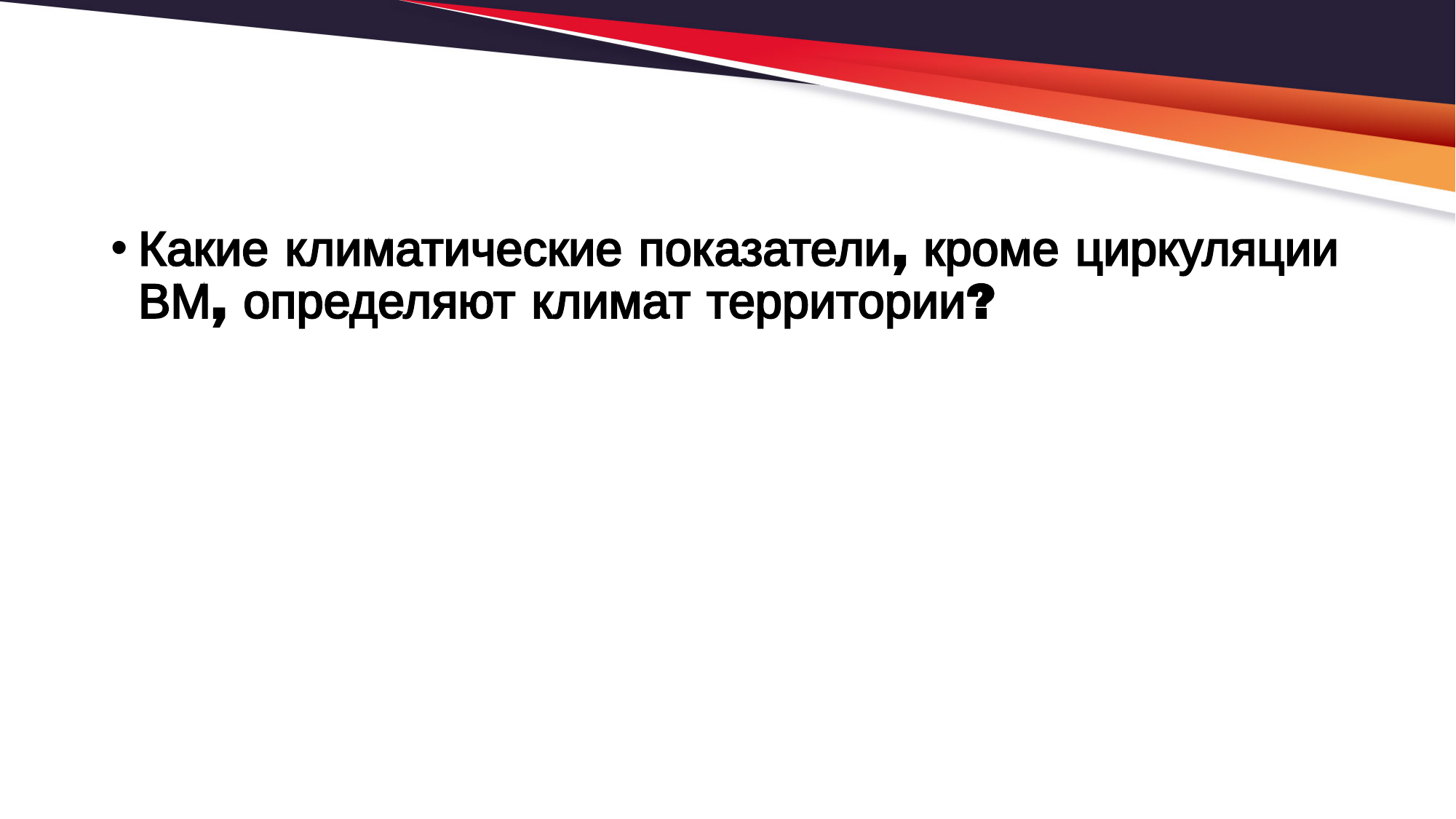

#
Какие климатические показатели, кроме циркуляции ВМ, определяют климат территории?